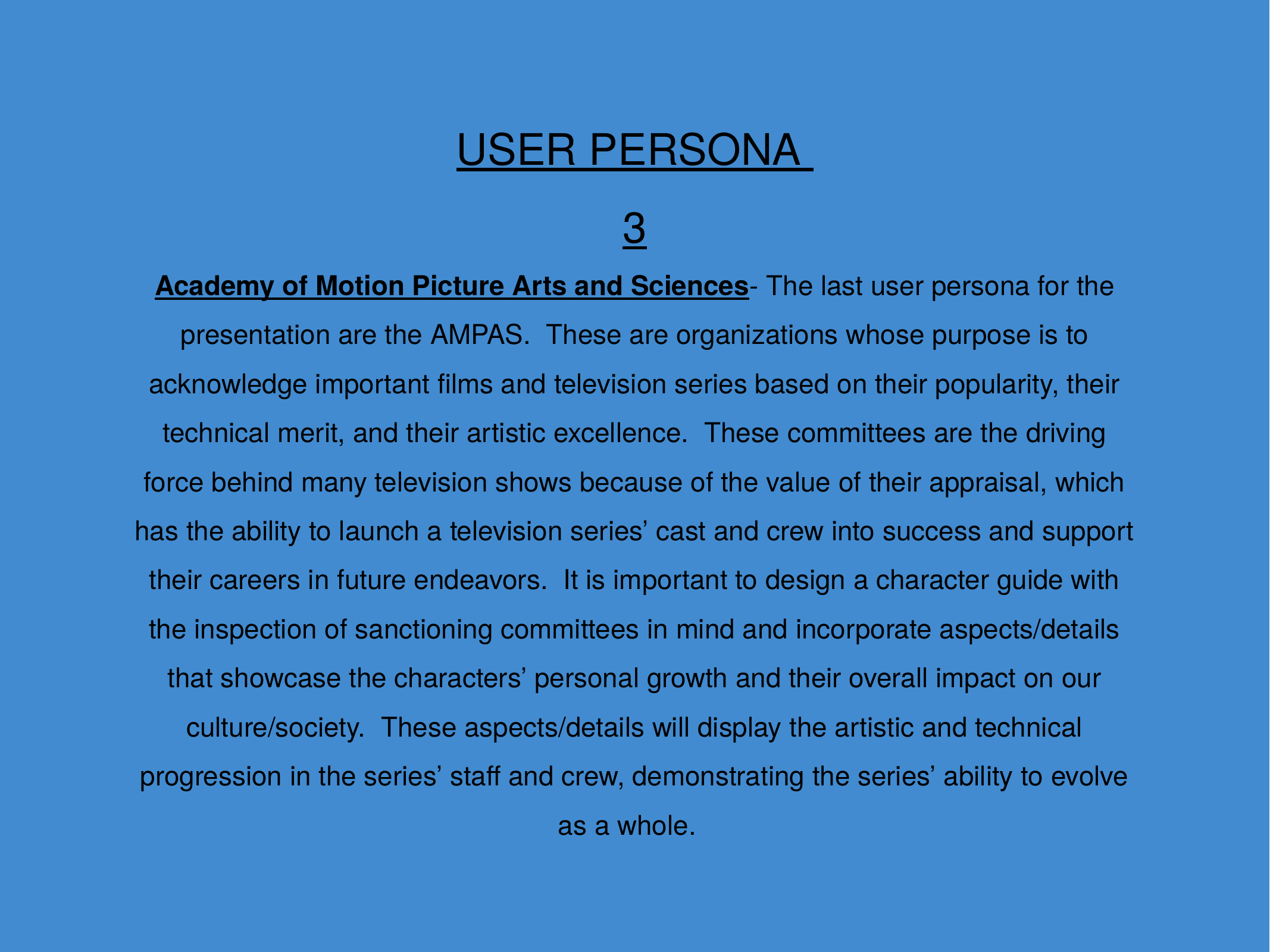

USER PERSONA
3
Academy of Motion Picture Arts and Sciences- The last user persona for the presentation are the AMPAS.  These are organizations whose purpose is to acknowledge important films and television series based on their popularity, their technical merit, and their artistic excellence.  These committees are the driving force behind many television shows because of the value of their appraisal, which has the ability to launch a television series’ cast and crew into success and support their careers in future endeavors.  It is important to design a character guide with the inspection of sanctioning committees in mind and incorporate aspects/details that showcase the characters’ personal growth and their overall impact on our culture/society.  These aspects/details will display the artistic and technical progression in the series’ staff and crew, demonstrating the series’ ability to evolve as a whole.